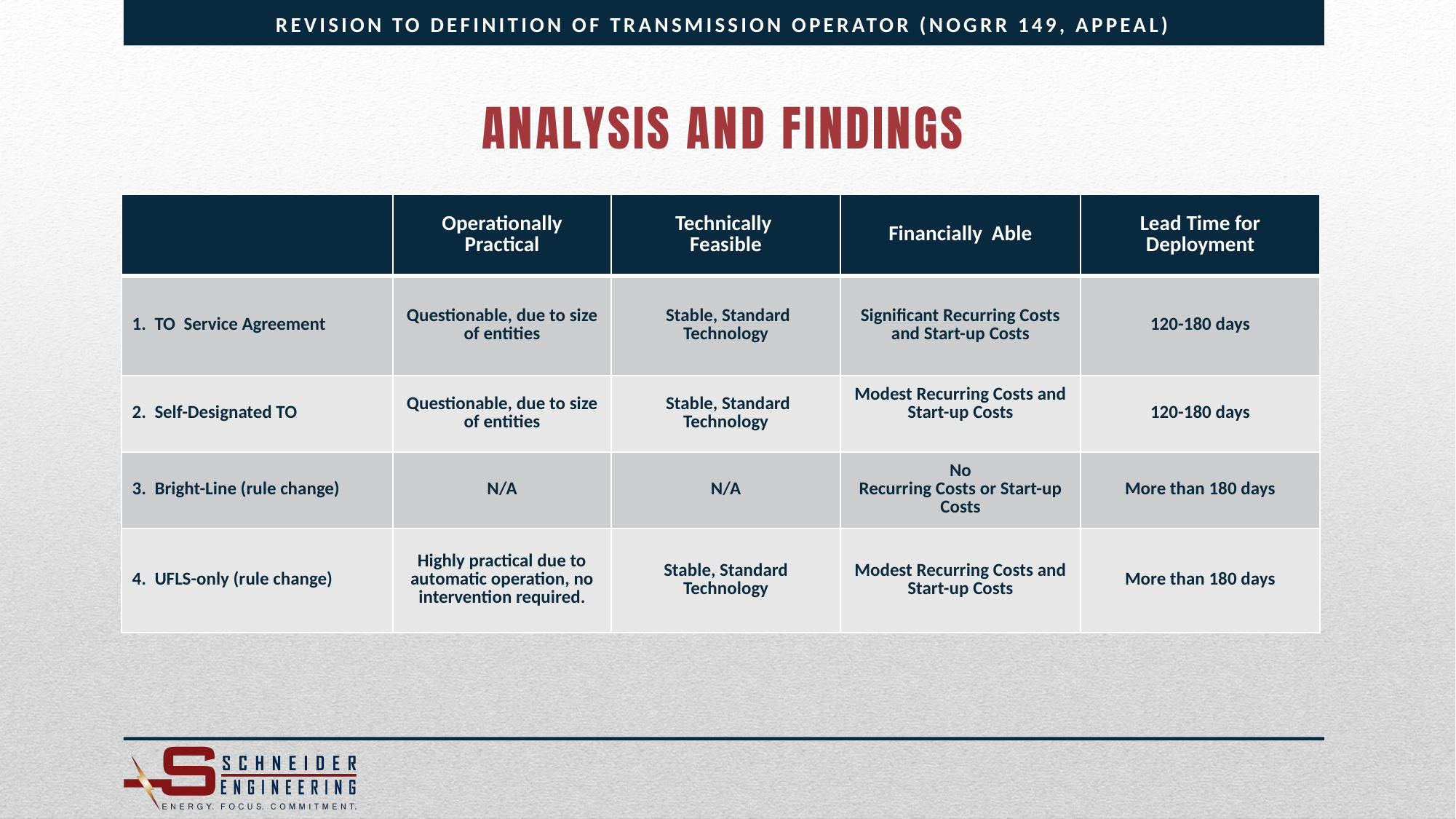

Revision to Definition of Transmission Operator (NOGRR 149, Appeal)
ANALYSIS AND FINDINGS
|  | Operationally Practical | Technically Feasible | Financially Able | Lead Time for Deployment |
| --- | --- | --- | --- | --- |
| 1. TO Service Agreement | Questionable, due to size of entities | Stable, Standard Technology | Significant Recurring Costs and Start-up Costs | 120-180 days |
| 2. Self-Designated TO | Questionable, due to size of entities | Stable, Standard Technology | Modest Recurring Costs and Start-up Costs | 120-180 days |
| 3. Bright-Line (rule change) | N/A | N/A | No Recurring Costs or Start-up Costs | More than 180 days |
| 4. UFLS-only (rule change) | Highly practical due to automatic operation, no intervention required. | Stable, Standard Technology | Modest Recurring Costs and Start-up Costs | More than 180 days |